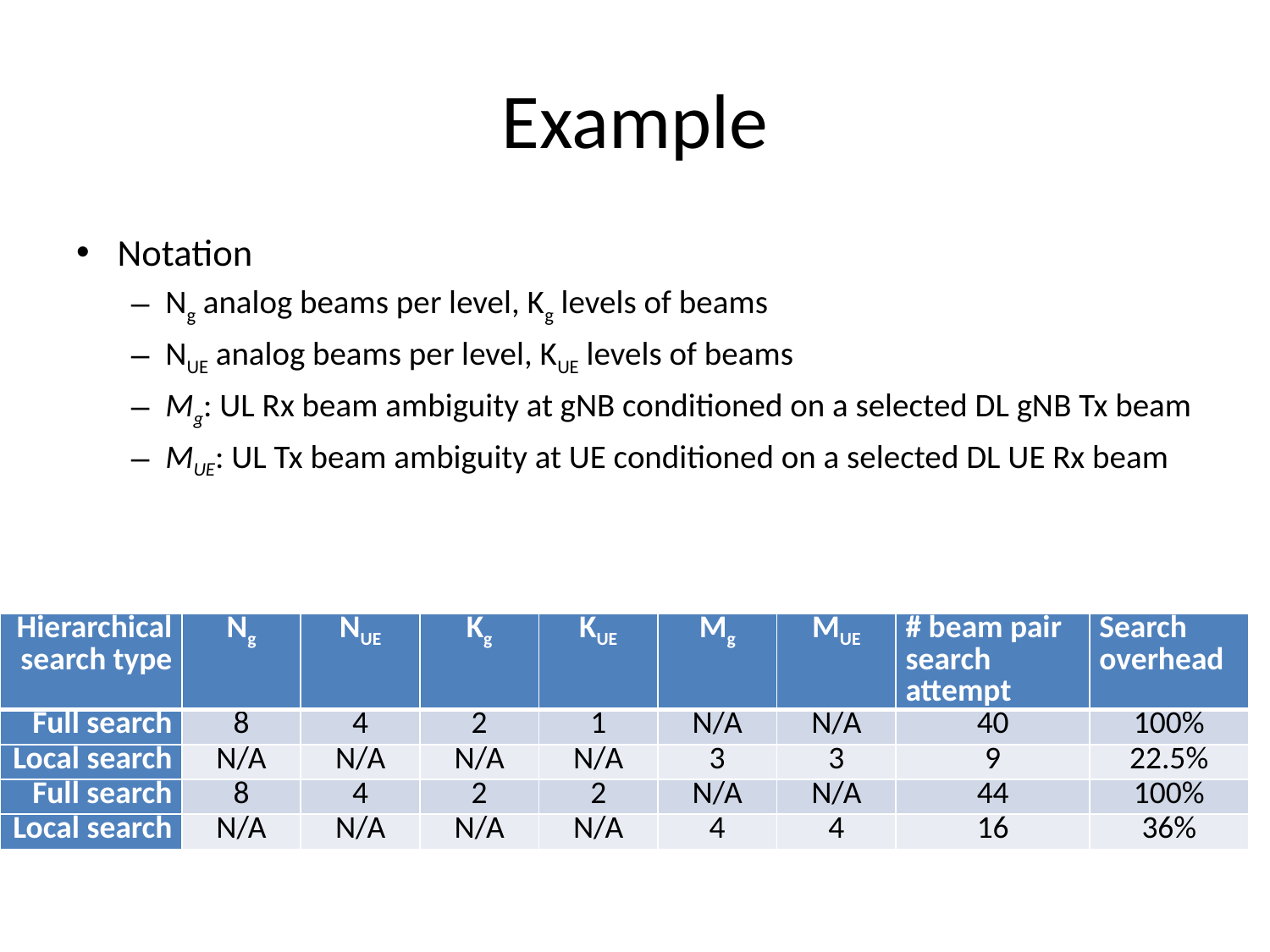

# Example
Notation
Ng analog beams per level, Kg levels of beams
NUE analog beams per level, KUE levels of beams
Mg: UL Rx beam ambiguity at gNB conditioned on a selected DL gNB Tx beam
MUE: UL Tx beam ambiguity at UE conditioned on a selected DL UE Rx beam
| Hierarchical search type | Ng | NUE | Kg | KUE | Mg | MUE | # beam pair search attempt | Search overhead |
| --- | --- | --- | --- | --- | --- | --- | --- | --- |
| Full search | 8 | 4 | 2 | 1 | N/A | N/A | 40 | 100% |
| Local search | N/A | N/A | N/A | N/A | 3 | 3 | 9 | 22.5% |
| Full search | 8 | 4 | 2 | 2 | N/A | N/A | 44 | 100% |
| Local search | N/A | N/A | N/A | N/A | 4 | 4 | 16 | 36% |